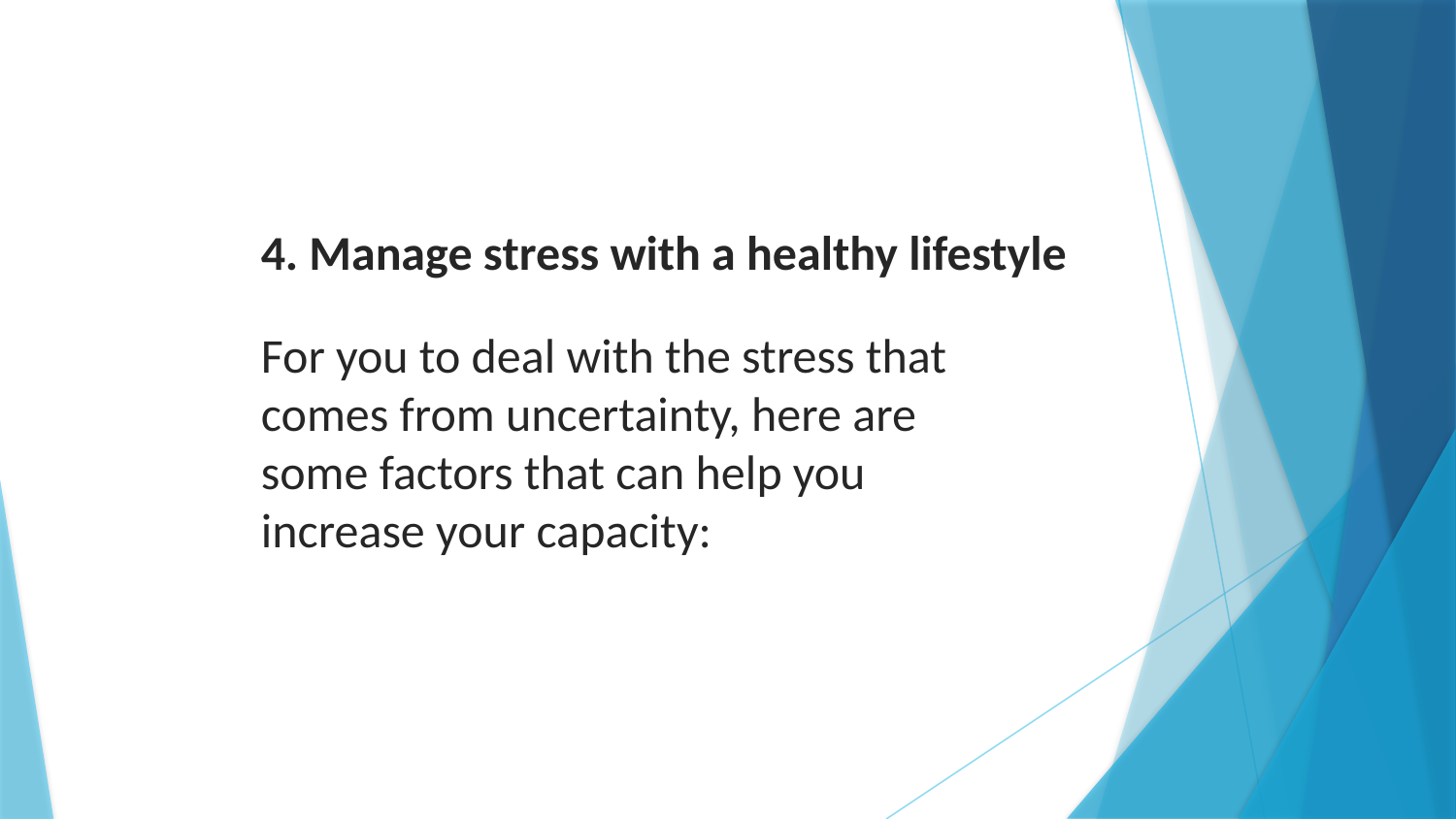

4. Manage stress with a healthy lifestyle
For you to deal with the stress that comes from uncertainty, here are some factors that can help you increase your capacity: